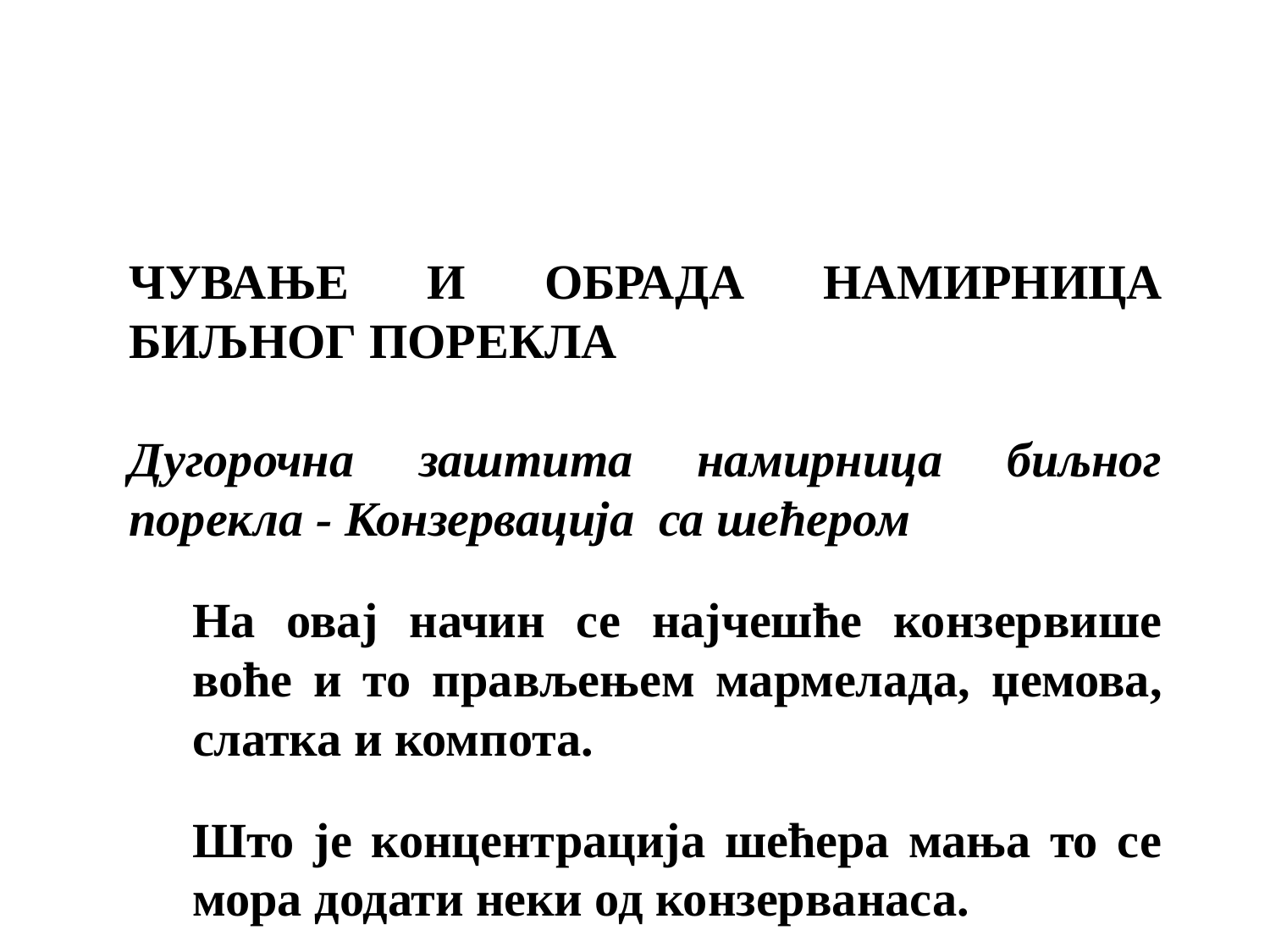

ЧУВАЊЕ И ОБРАДА НАМИРНИЦА БИЉНОГ ПОРЕКЛА

Дугорочна заштита намирница биљног порекла - Конзервација  са шећером

На овај начин се најчешће конзервише воће и то прављењем мармелада, џемова, слатка и компота.

Што је концентрација шећера мања то се мора додати неки од конзерванаса.